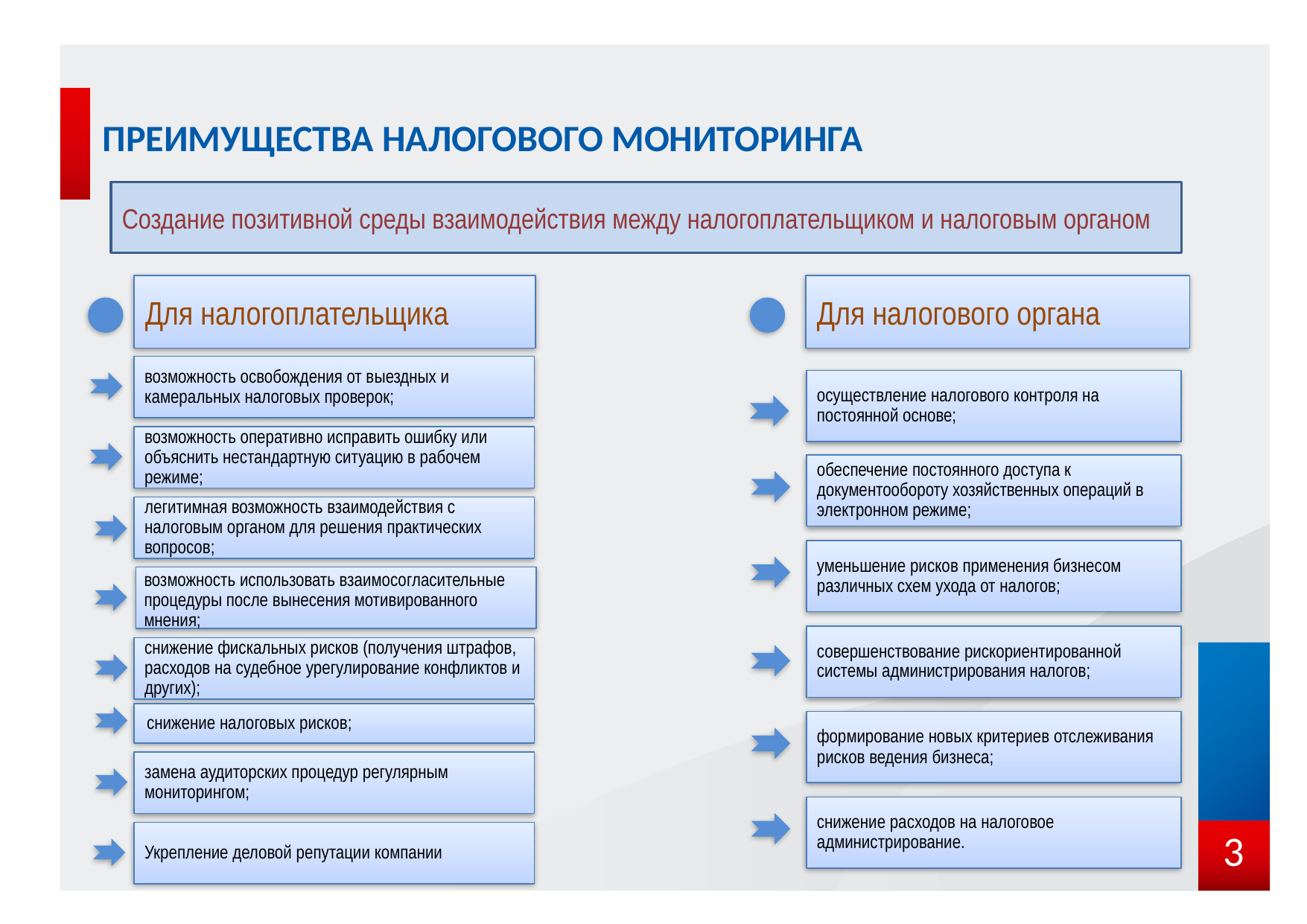

Преимущества налогового мониторинга
Создание позитивной среды взаимодействия между налогоплательщиком и налоговым органом

Для налогового органа
Для налогоплательщика

возможность освобождения от выездных и камеральных налоговых проверок;

осуществление налогового контроля на постоянной основе;

возможность оперативно исправить ошибку или объяснить нестандартную ситуацию в рабочем режиме;

обеспечение постоянного доступа к документообороту хозяйственных операций в электронном режиме;

легитимная возможность взаимодействия с налоговым органом для решения практических вопросов;

уменьшение рисков применения бизнесом различных схем ухода от налогов;

возможность использовать взаимосогласительные процедуры после вынесения мотивированного мнения;

совершенствование рискориентированной системы администрирования налогов;

снижение фискальных рисков (получения штрафов, расходов на судебное урегулирование конфликтов и других);

снижение налоговых рисков;

формирование новых критериев отслеживания рисков ведения бизнеса;

замена аудиторских процедур регулярным мониторингом;

снижение расходов на налоговое администрирование.

3

Укрепление деловой репутации компании